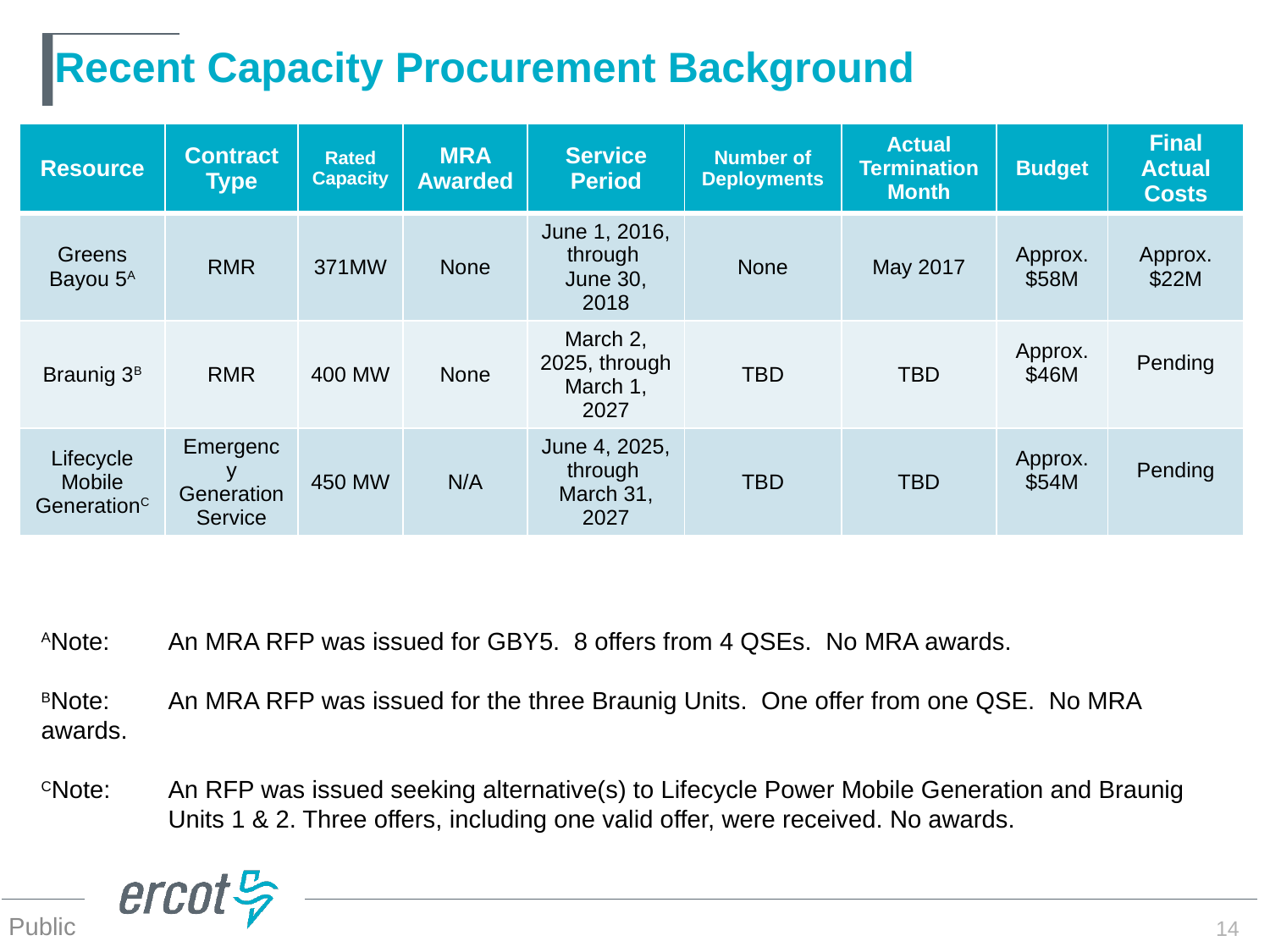

# Recent Capacity Procurement Background
| Resource | Contract Type | Rated Capacity | MRA Awarded | Service Period | Number of Deployments | Actual Termination Month | Budget | Final Actual Costs |
| --- | --- | --- | --- | --- | --- | --- | --- | --- |
| Greens Bayou 5A | RMR | 371MW | None | June 1, 2016, through June 30, 2018 | None | May 2017 | Approx. $58M | Approx. $22M |
| Braunig 3B | RMR | 400 MW | None | March 2, 2025, through March 1, 2027 | TBD | TBD | Approx. $46M | Pending |
| Lifecycle Mobile GenerationC | Emergency Generation Service | 450 MW | N/A | June 4, 2025, through March 31, 2027 | TBD | TBD | Approx. $54M | Pending |
ANote:  	An MRA RFP was issued for GBY5.  8 offers from 4 QSEs.  No MRA awards.

BNote:  	An MRA RFP was issued for the three Braunig Units.  One offer from one QSE.  No MRA awards.

CNote:  	An RFP was issued seeking alternative(s) to Lifecycle Power Mobile Generation and Braunig Units 1 & 2. Three offers, including one valid offer, were received. No awards.

14